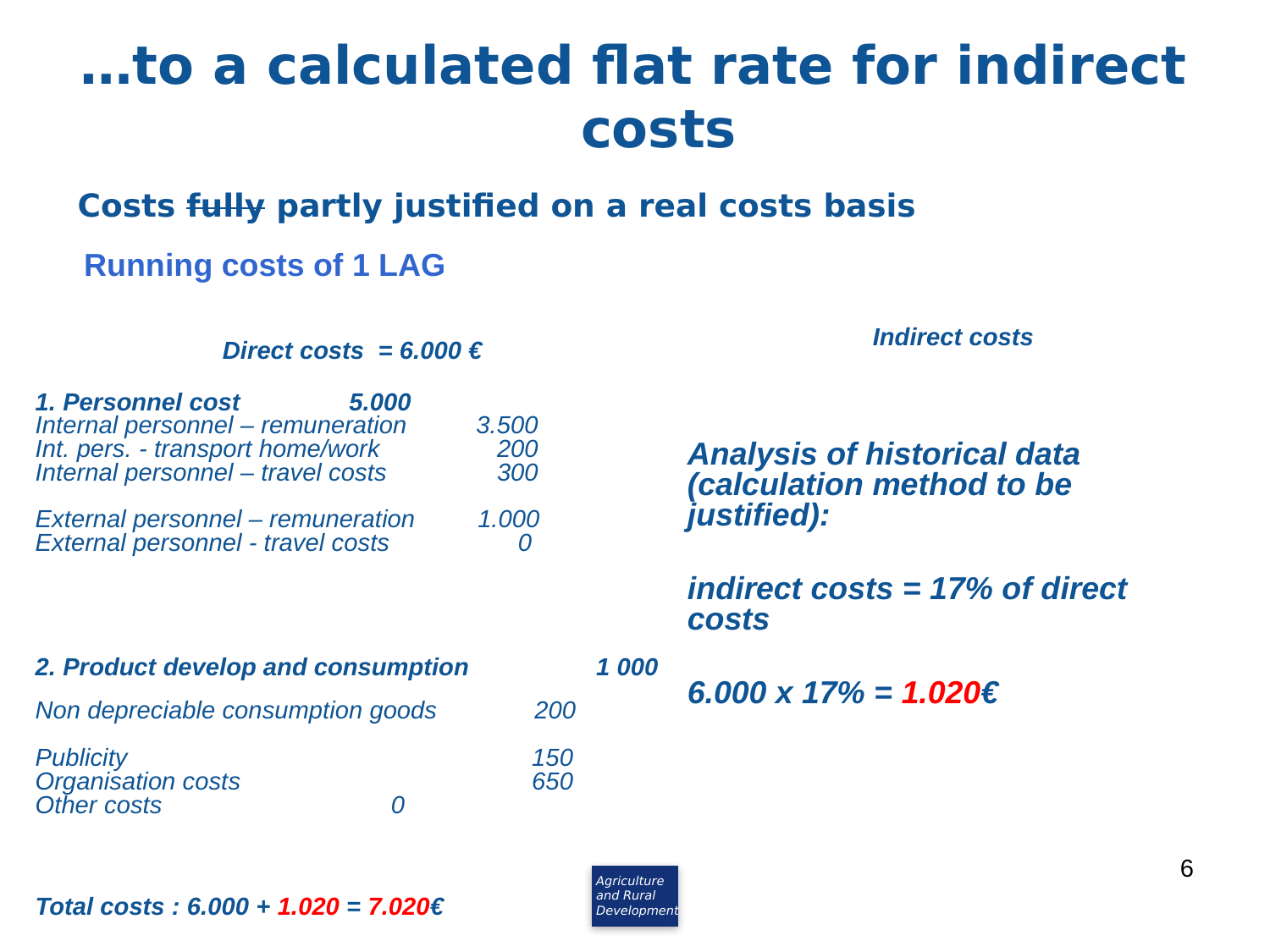

# …to a calculated flat rate for indirect costs
Costs fully partly justified on a real costs basis
Running costs of 1 LAG

Indirect costs

Analysis of historical data (calculation method to be justified):

indirect costs = 17% of direct costs

6.000 x 17% = 1.020€

Direct costs  = 6.000 €

1. Personnel cost	 5.000
Internal personnel – remuneration   	 3.500
Int. pers. - transport home/work	    200
Internal personnel – travel costs   	    300
External personnel – remuneration         1.000
External personnel - travel costs           	       0

2. Participants            		0

2. Product develop and consumption 	1 000
Non depreciable consumption goods              200
Publicity                                    	         150
Organisation costs                  	         650
Other costs      		       0

Total costs : 6.000 + 1.020 = 7.020€

6